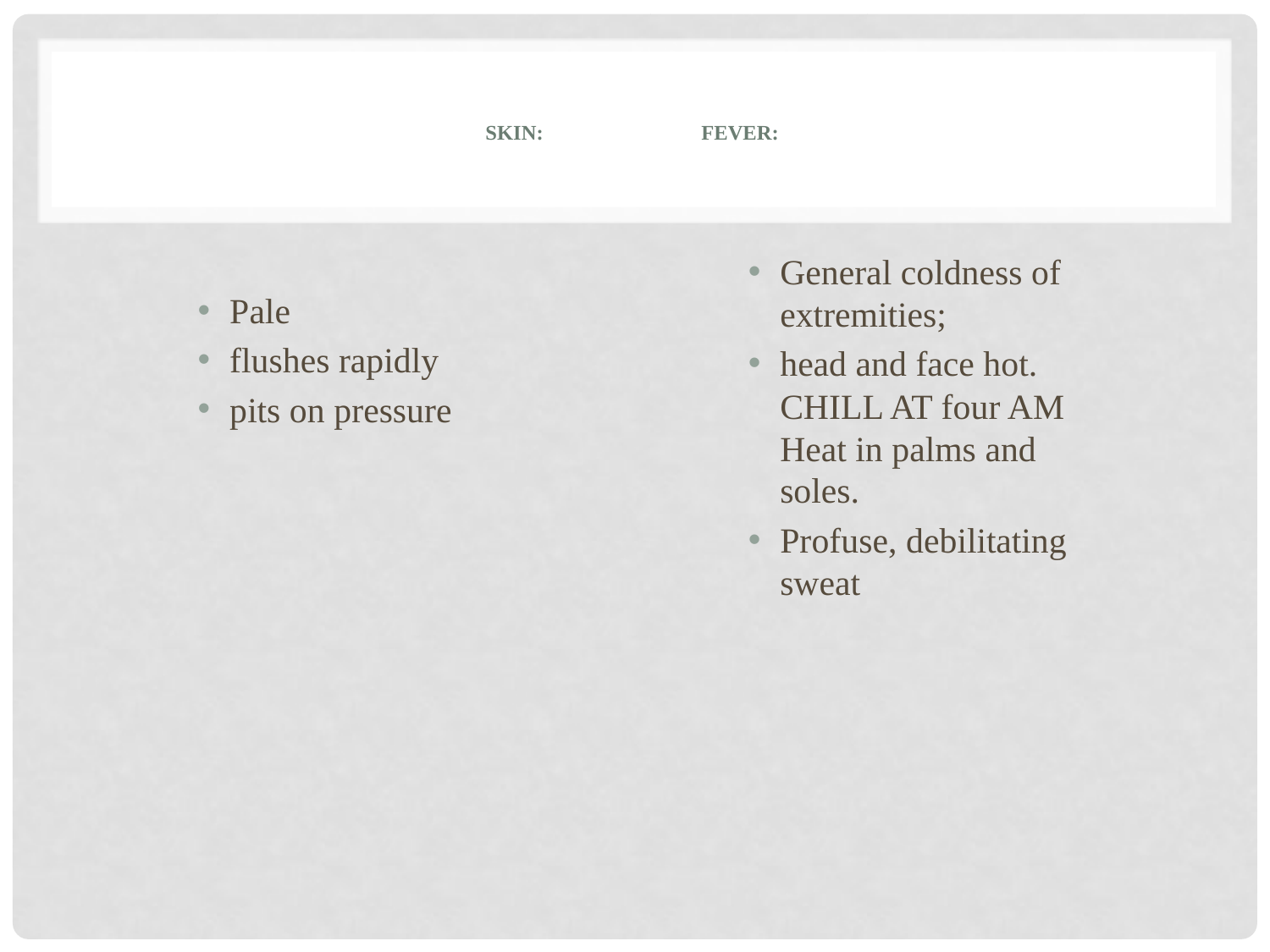

# Skin:                              Fever:

Pale
flushes rapidly
pits on pressure

General coldness of extremities;
head and face hot. CHILL AT four AM Heat in palms and soles.
Profuse, debilitating sweat